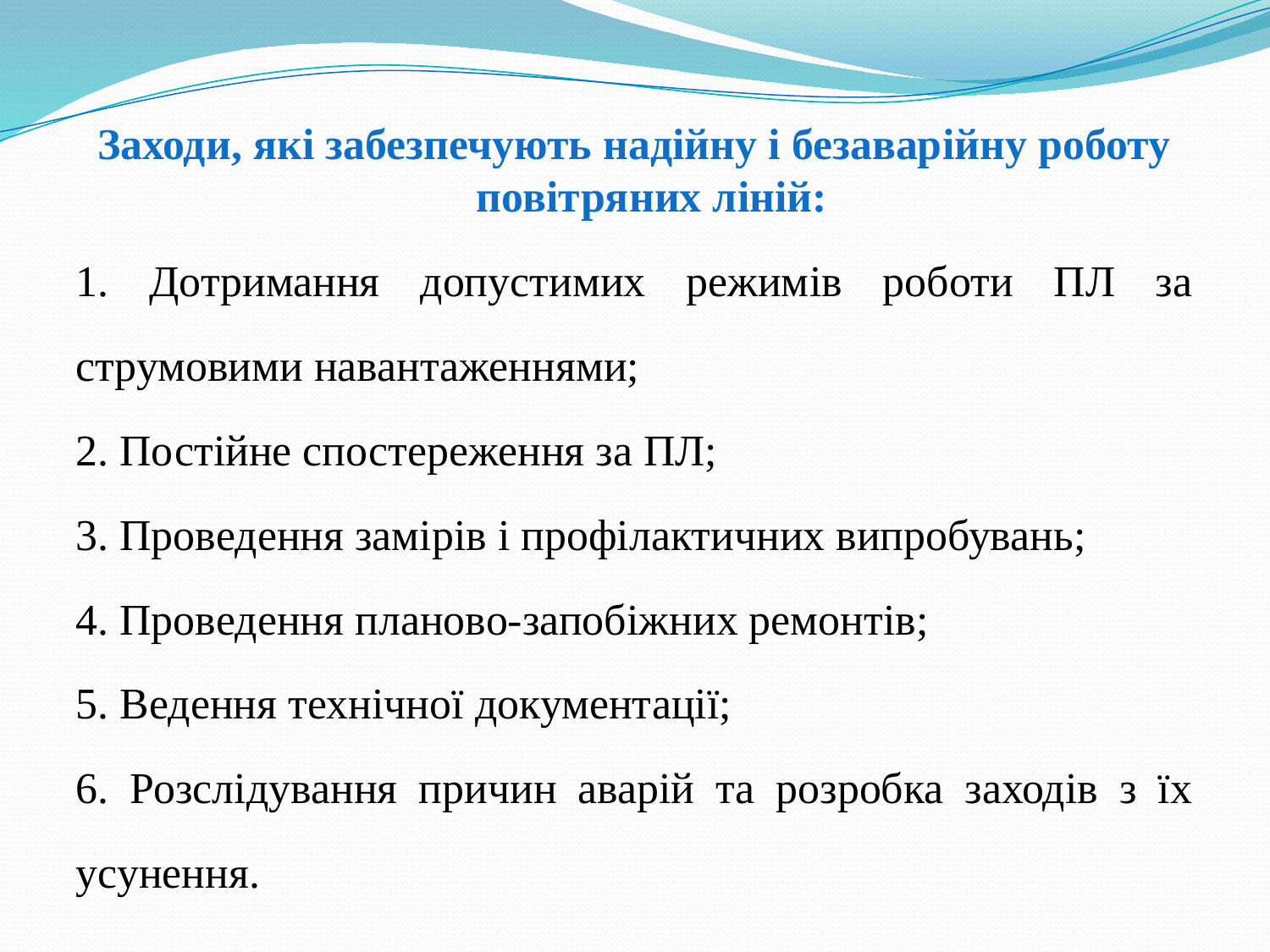

Заходи, які забезпечують надійну і безаварійну роботу повітряних ліній:
1. Дотримання допустимих режимів роботи ПЛ за струмовими навантаженнями;
2. Постійне спостереження за ПЛ;
3. Проведення замірів і профілактичних випробувань;
4. Проведення планово-запобіжних ремонтів;
5. Ведення технічної документації;
6. Розслідування причин аварій та розробка заходів з їх усунення.